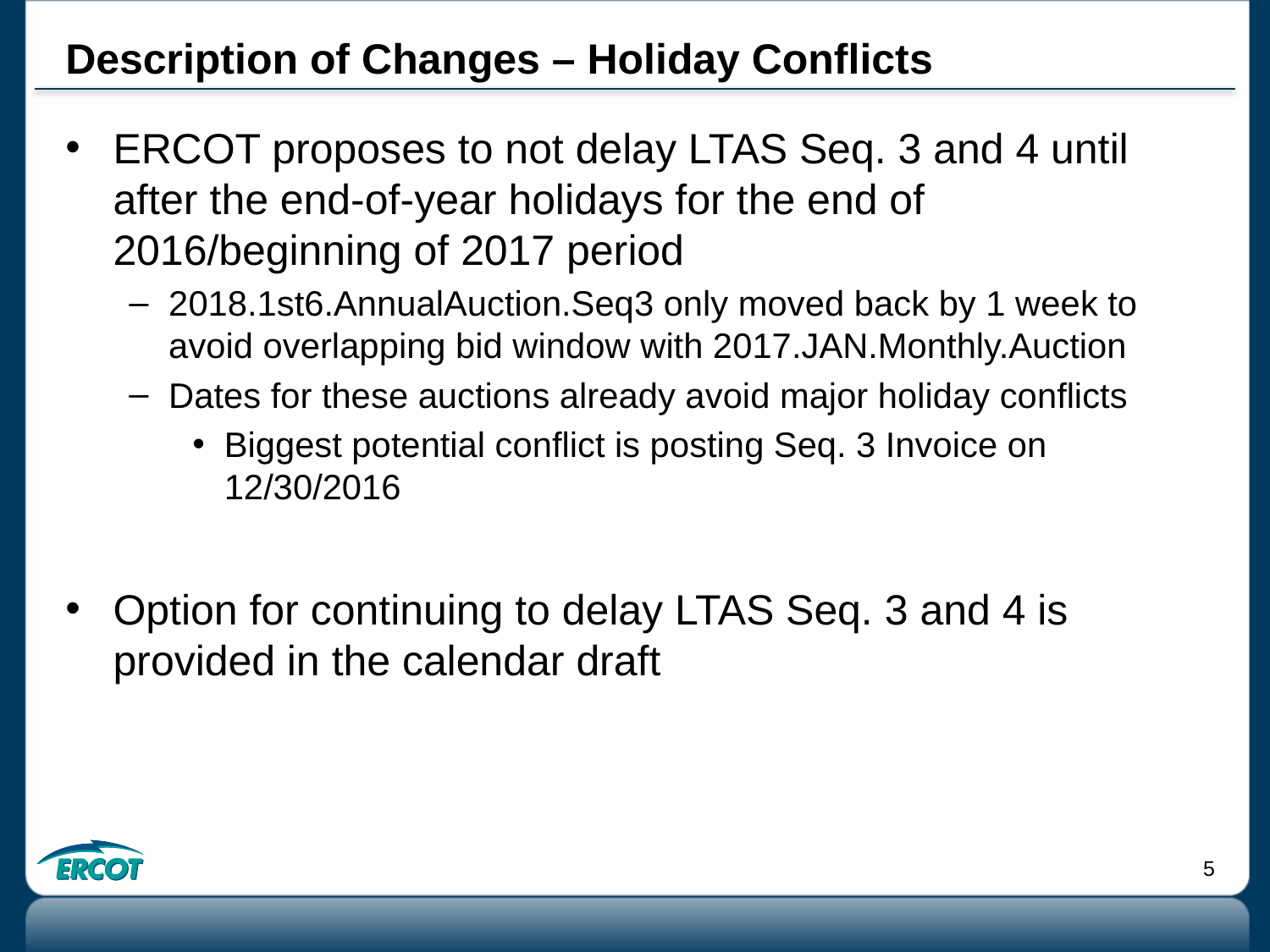

# Description of Changes – Holiday Conflicts
ERCOT proposes to not delay LTAS Seq. 3 and 4 until after the end-of-year holidays for the end of 2016/beginning of 2017 period
2018.1st6.AnnualAuction.Seq3 only moved back by 1 week to avoid overlapping bid window with 2017.JAN.Monthly.Auction
Dates for these auctions already avoid major holiday conflicts
Biggest potential conflict is posting Seq. 3 Invoice on 12/30/2016

Option for continuing to delay LTAS Seq. 3 and 4 is provided in the calendar draft